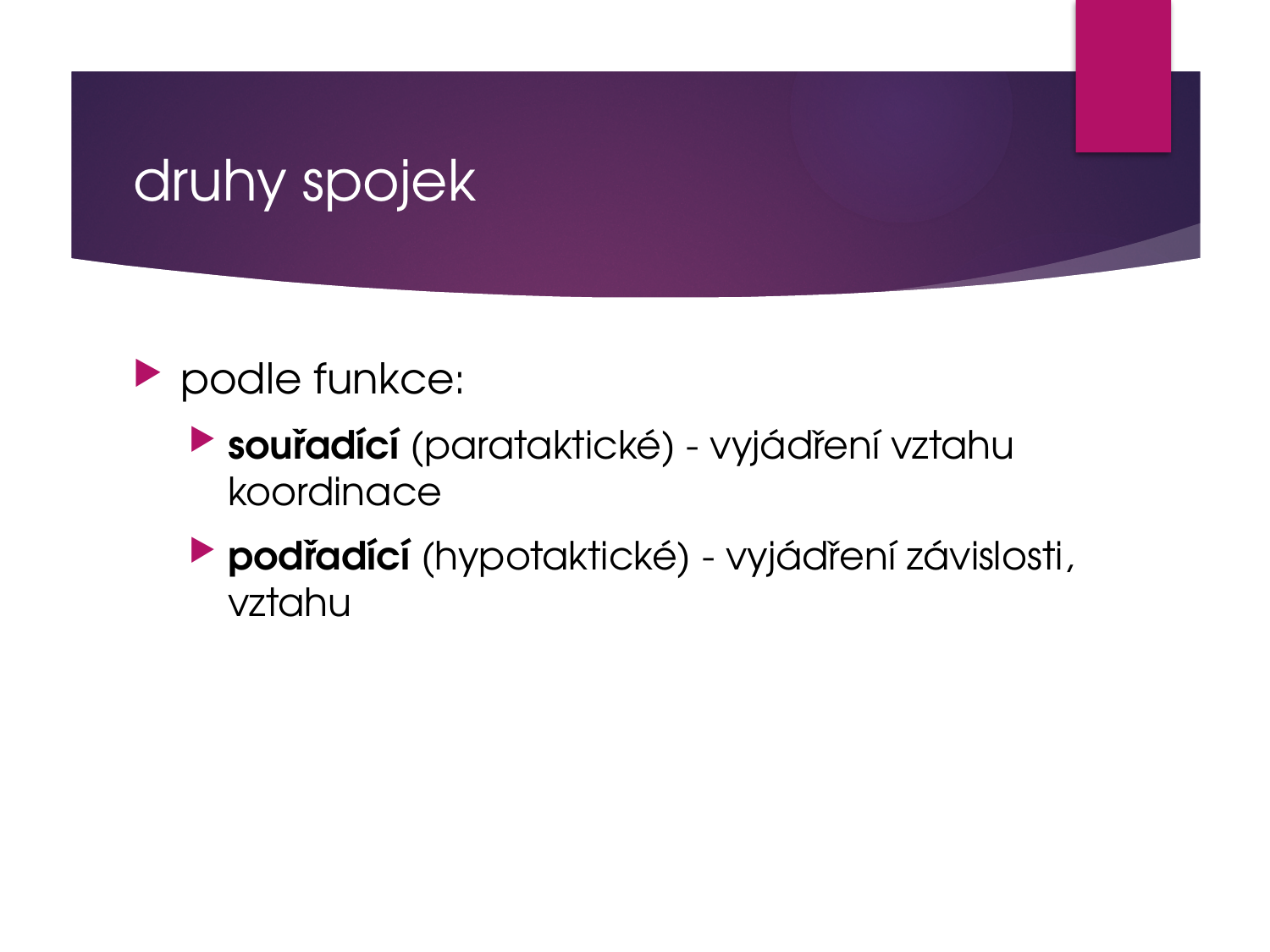

# druhy spojek
podle funkce:
souřadící (parataktické) - vyjádření vztahu koordinace
podřadící (hypotaktické) - vyjádření závislosti, vztahu